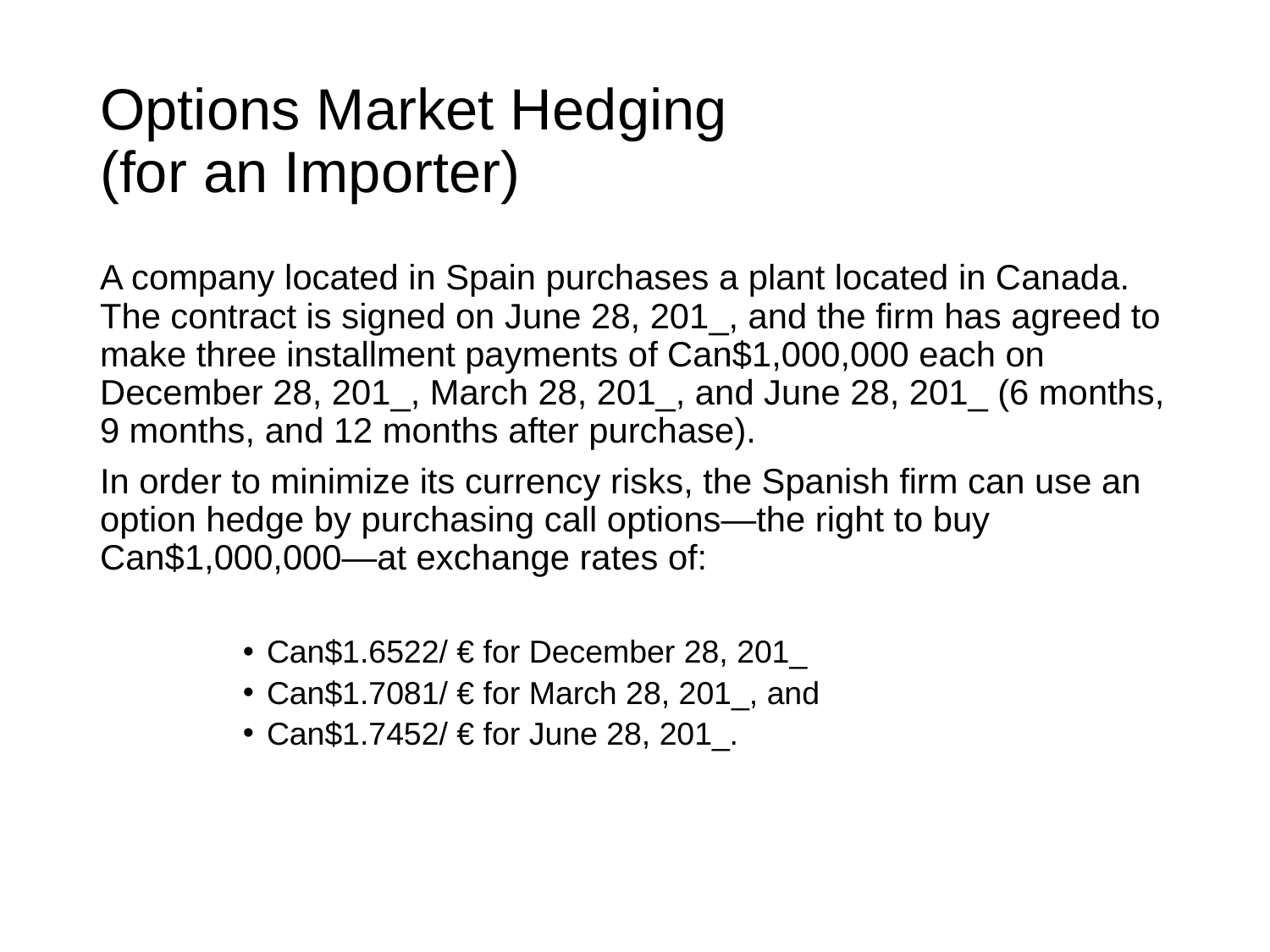

# Options Market Hedging (for an Importer)
A company located in Spain purchases a plant located in Canada. The contract is signed on June 28, 201_, and the firm has agreed to make three installment payments of Can$1,000,000 each on December 28, 201_, March 28, 201_, and June 28, 201_ (6 months, 9 months, and 12 months after purchase).
In order to minimize its currency risks, the Spanish firm can use an option hedge by purchasing call options—the right to buy Can$1,000,000—at exchange rates of:

Can$1.6522/ € for December 28, 201_
Can$1.7081/ € for March 28, 201_, and
Can$1.7452/ € for June 28, 201_.